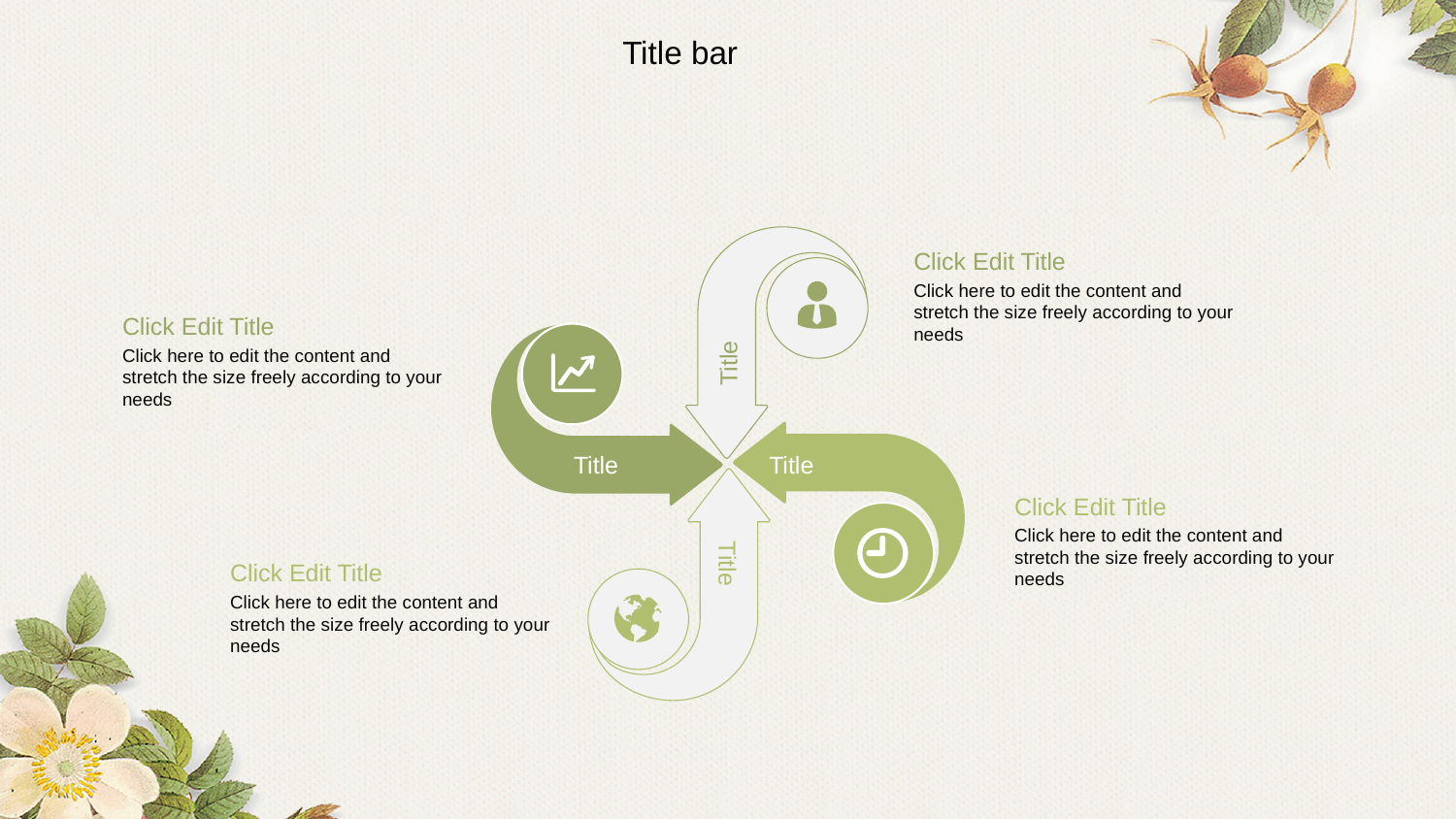

Title bar

Click Edit Title
Click here to edit the content and stretch the size freely according to your needs

Click Edit Title
Click here to edit the content and stretch the size freely according to your needs

Title

Title
Title

Click Edit Title
Click here to edit the content and stretch the size freely according to your needs

Title
Click Edit Title
Click here to edit the content and stretch the size freely according to your needs